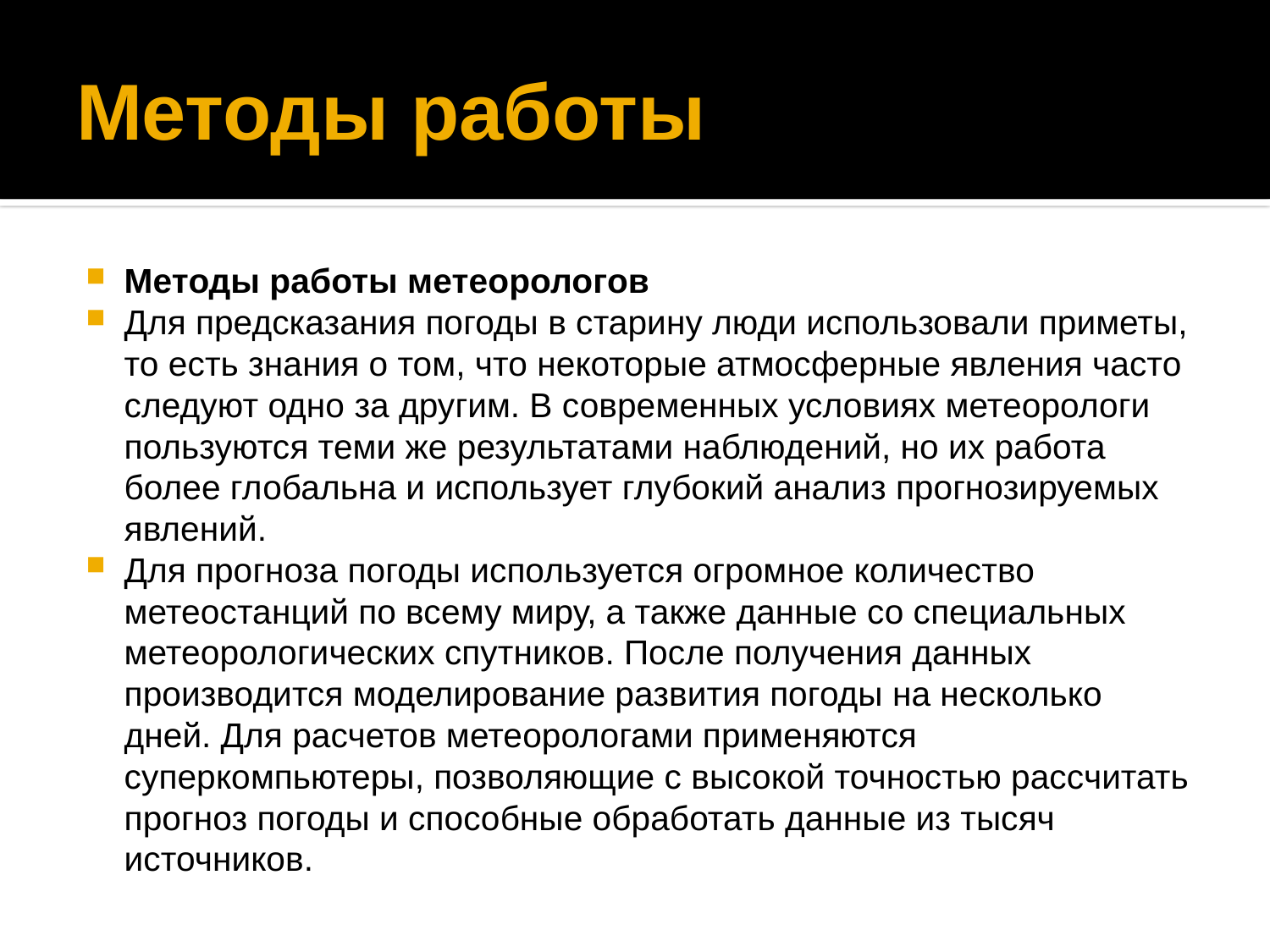

# Методы работы
Методы работы метеорологов
Для предсказания погоды в старину люди использовали приметы, то есть знания о том, что некоторые атмосферные явления часто следуют одно за другим. В современных условиях метеорологи пользуются теми же результатами наблюдений, но их работа более глобальна и использует глубокий анализ прогнозируемых явлений.
Для прогноза погоды используется огромное количество метеостанций по всему миру, а также данные со специальных метеорологических спутников. После получения данных производится моделирование развития погоды на несколько дней. Для расчетов метеорологами применяются суперкомпьютеры, позволяющие с высокой точностью рассчитать прогноз погоды и способные обработать данные из тысяч источников.